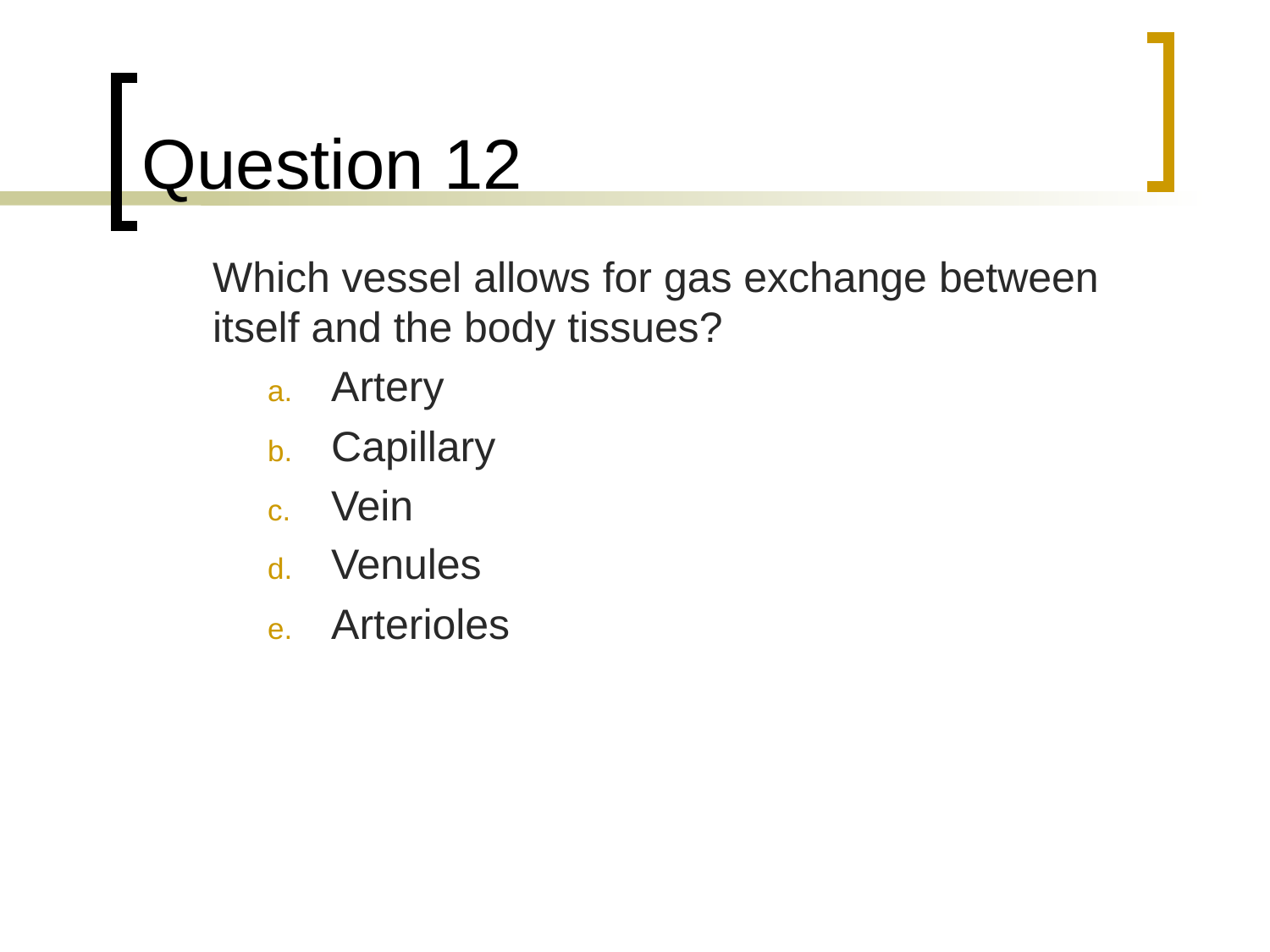

# Question 12
	Which vessel allows for gas exchange between itself and the body tissues?
Artery
Capillary
Vein
Venules
Arterioles